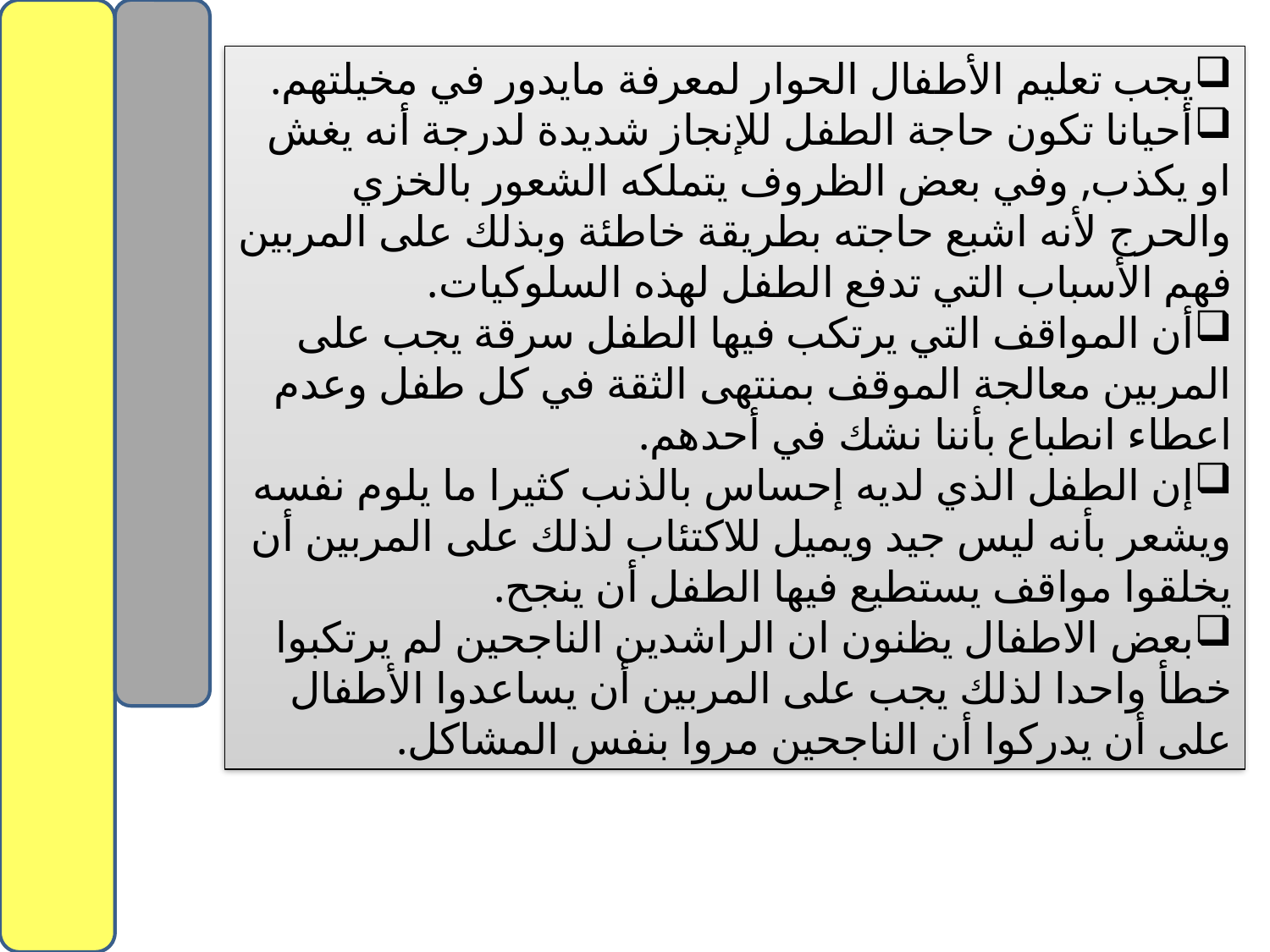

يجب تعليم الأطفال الحوار لمعرفة مايدور في مخيلتهم.
أحيانا تكون حاجة الطفل للإنجاز شديدة لدرجة أنه يغش او يكذب, وفي بعض الظروف يتملكه الشعور بالخزي والحرج لأنه اشبع حاجته بطريقة خاطئة وبذلك على المربين فهم الأسباب التي تدفع الطفل لهذه السلوكيات.
أن المواقف التي يرتكب فيها الطفل سرقة يجب على المربين معالجة الموقف بمنتهى الثقة في كل طفل وعدم اعطاء انطباع بأننا نشك في أحدهم.
إن الطفل الذي لديه إحساس بالذنب كثيرا ما يلوم نفسه ويشعر بأنه ليس جيد ويميل للاكتئاب لذلك على المربين أن يخلقوا مواقف يستطيع فيها الطفل أن ينجح.
بعض الاطفال يظنون ان الراشدين الناجحين لم يرتكبوا خطأ واحدا لذلك يجب على المربين أن يساعدوا الأطفال على أن يدركوا أن الناجحين مروا بنفس المشاكل.